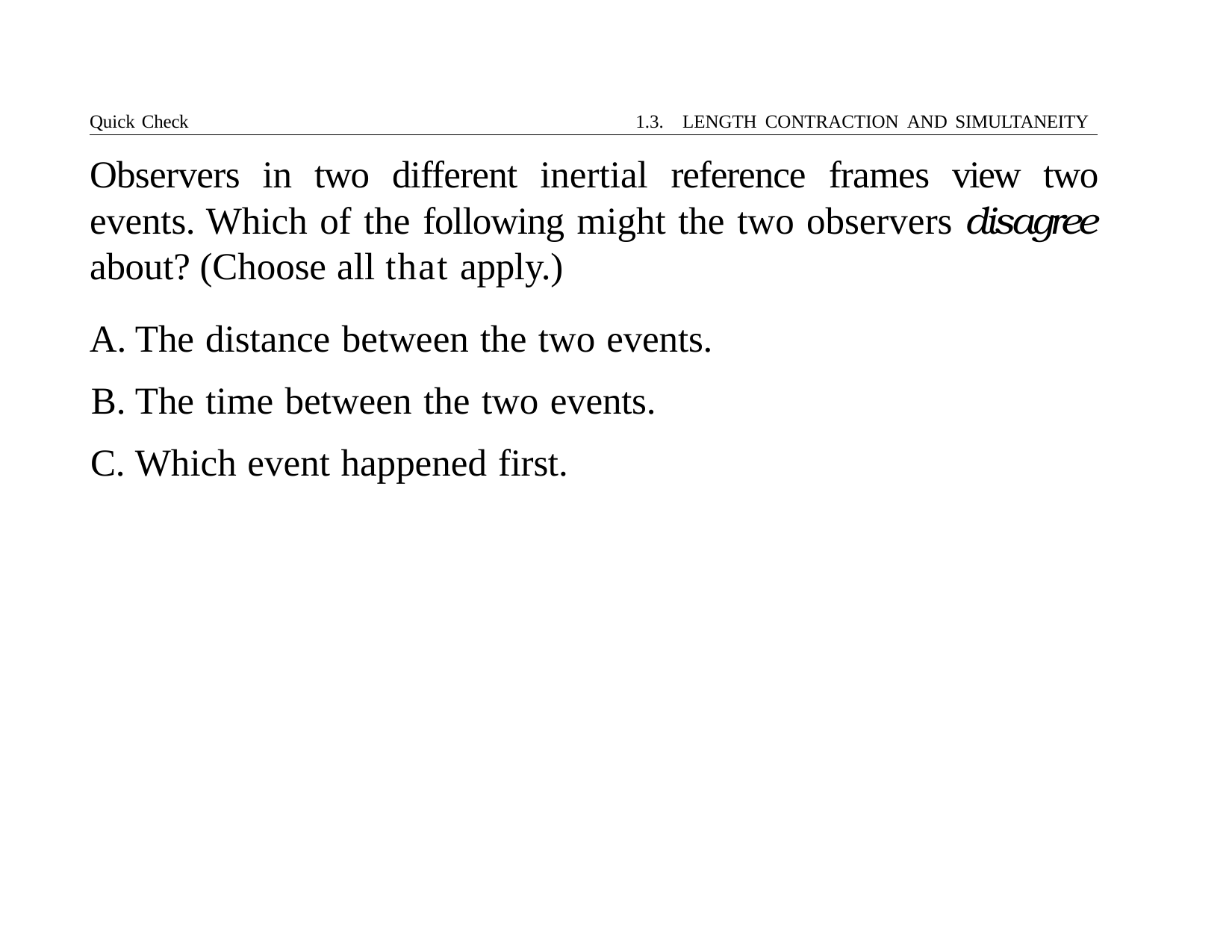

Quick Check	1.3.  LENGTH CONTRACTION AND SIMULTANEITY

# Observers in two different inertial reference frames view two events. Which of the following might the two observers disagree about? (Choose all that apply.)
The distance between the two events.
The time between the two events.
Which event happened first.